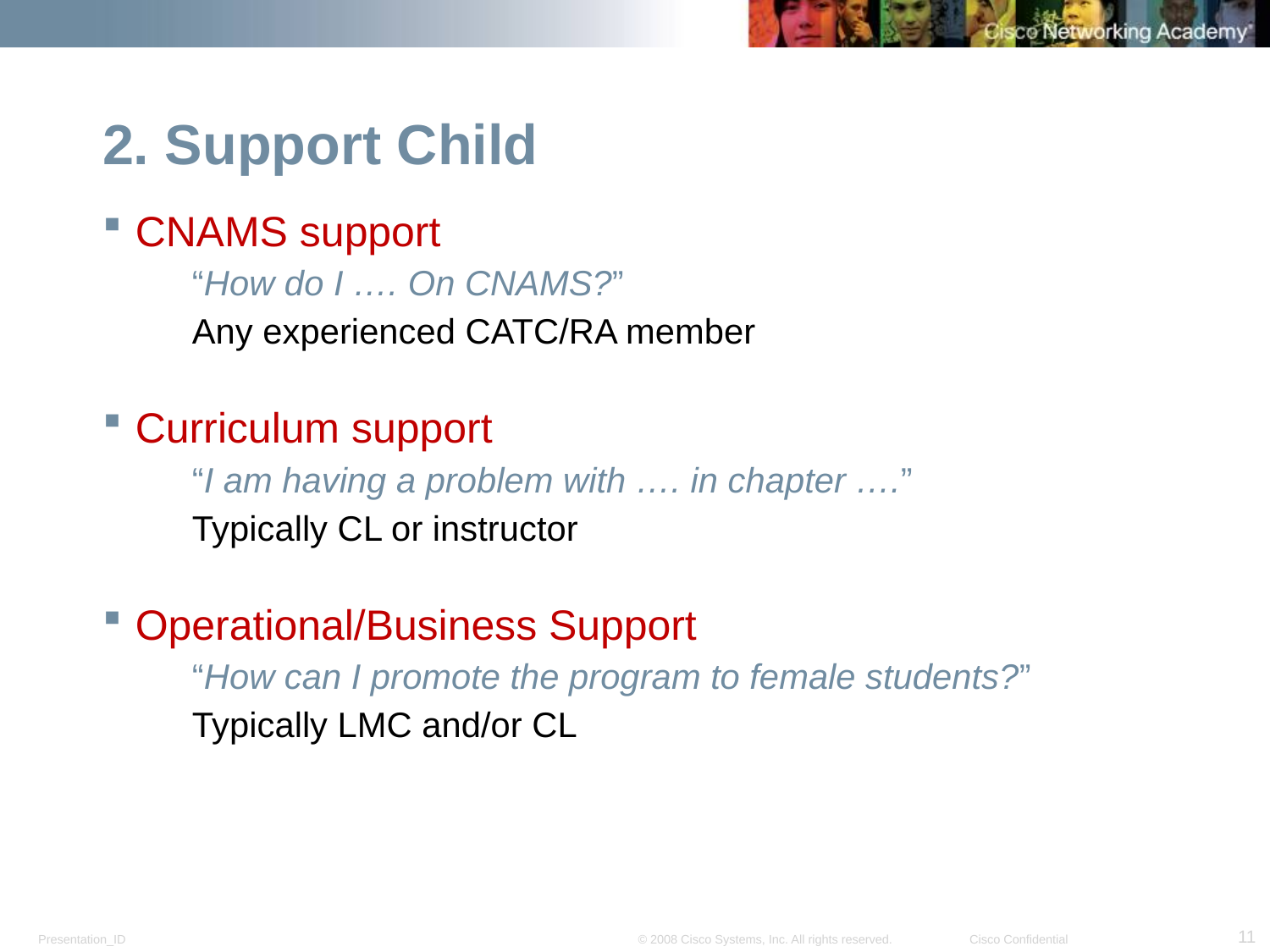

2. Support Child
CNAMS support
 “How do I …. On CNAMS?”
 Any experienced CATC/RA member
Curriculum support
 “I am having a problem with …. in chapter ….”
 Typically CL or instructor
Operational/Business Support
 “How can I promote the program to female students?”
 Typically LMC and/or CL